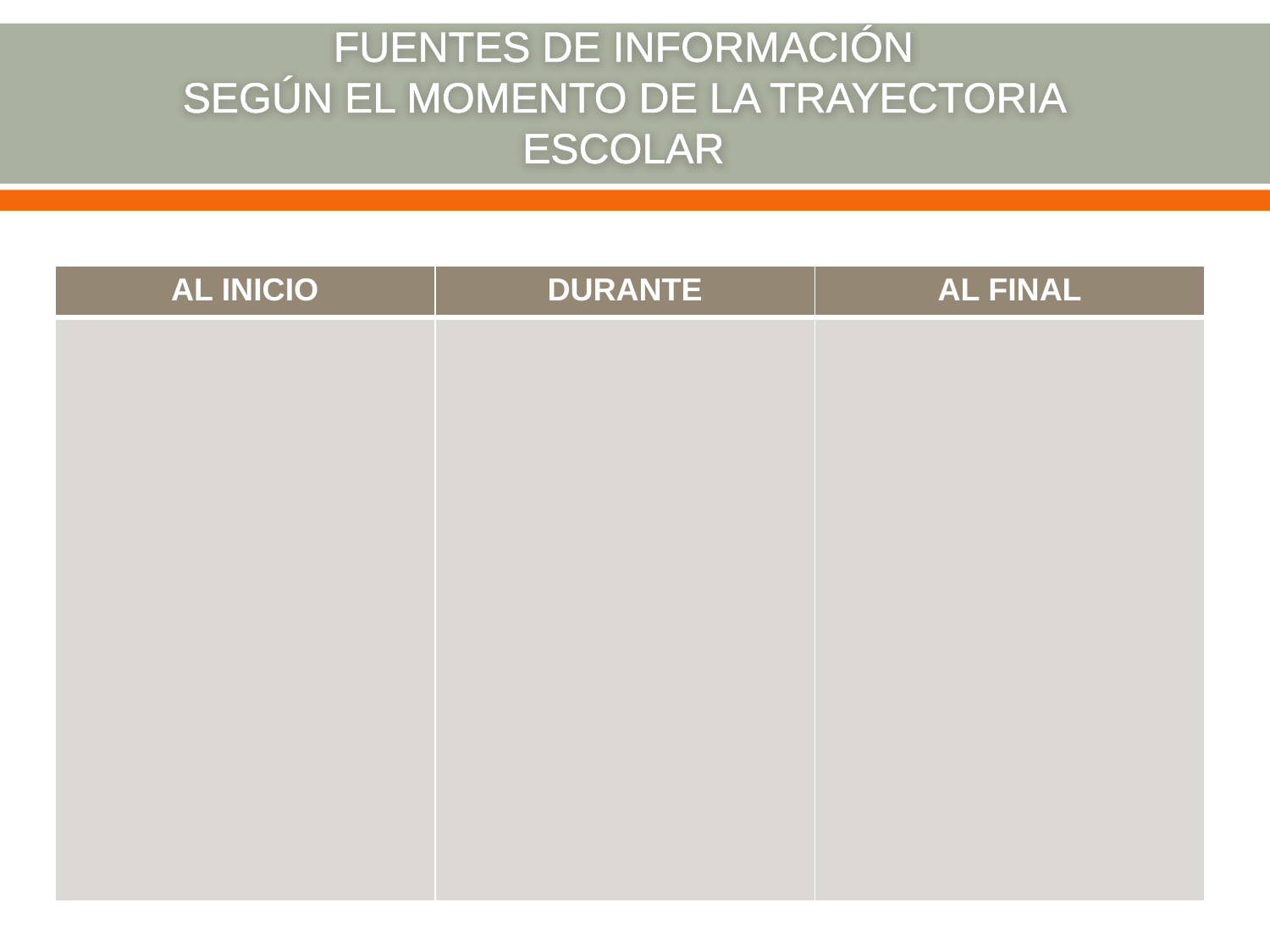

# FUENTES DE INFORMACIÓN SEGÚN EL MOMENTO DE LA TRAYECTORIA ESCOLAR
| AL INICIO | DURANTE | AL FINAL |
| --- | --- | --- |
|  |  |  |